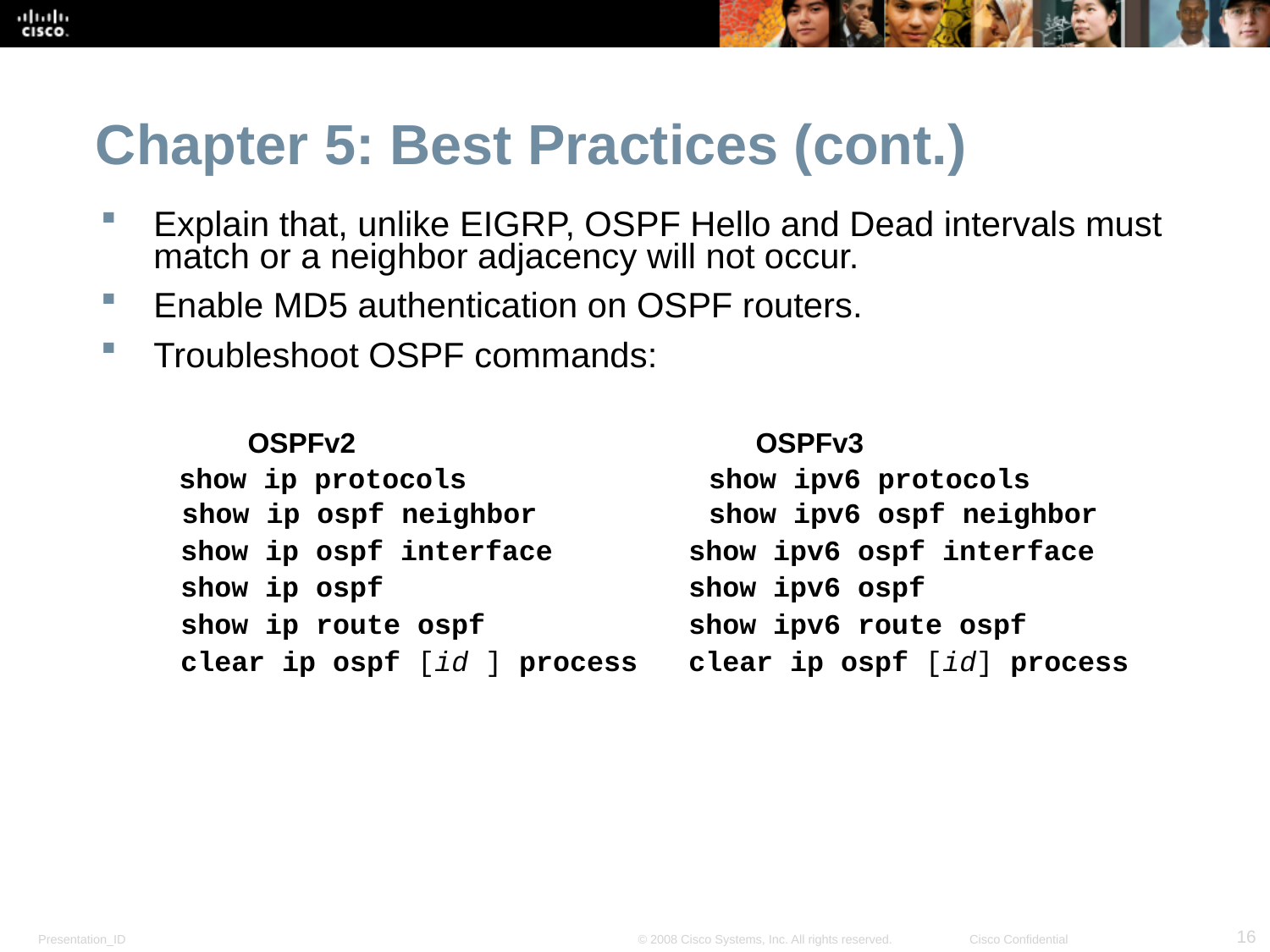

Chapter 5: Best Practices (cont.)
Explain that, unlike EIGRP, OSPF Hello and Dead intervals must match or a neighbor adjacency will not occur.
Enable MD5 authentication on OSPF routers.
Troubleshoot OSPF commands:

	OSPFv2				OSPFv3
    show ip protocols 		show ipv6 protocols
  show ip ospf neighbor		show ipv6 ospf neighbor
	show ip ospf interface      	show ipv6 ospf interface
	show ip ospf			show ipv6 ospf
	show ip route ospf		show ipv6 route ospf
	clear ip ospf [id ] process	clear ip ospf [id] process